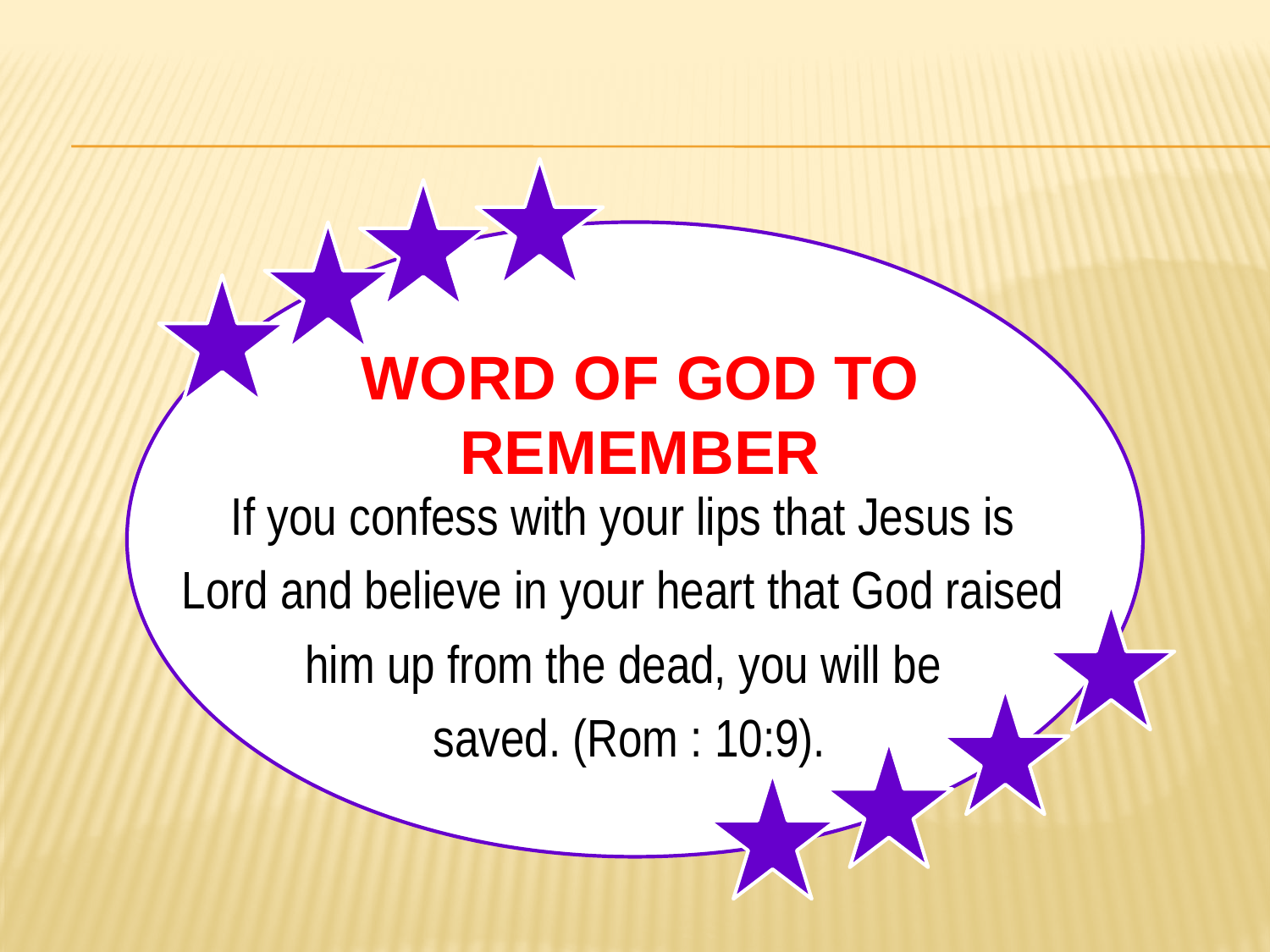

# Word of God to Remember
If you confess with your lips that Jesus is
Lord and believe in your heart that God raised
him up from the dead, you will be
saved. (Rom : 10:9).